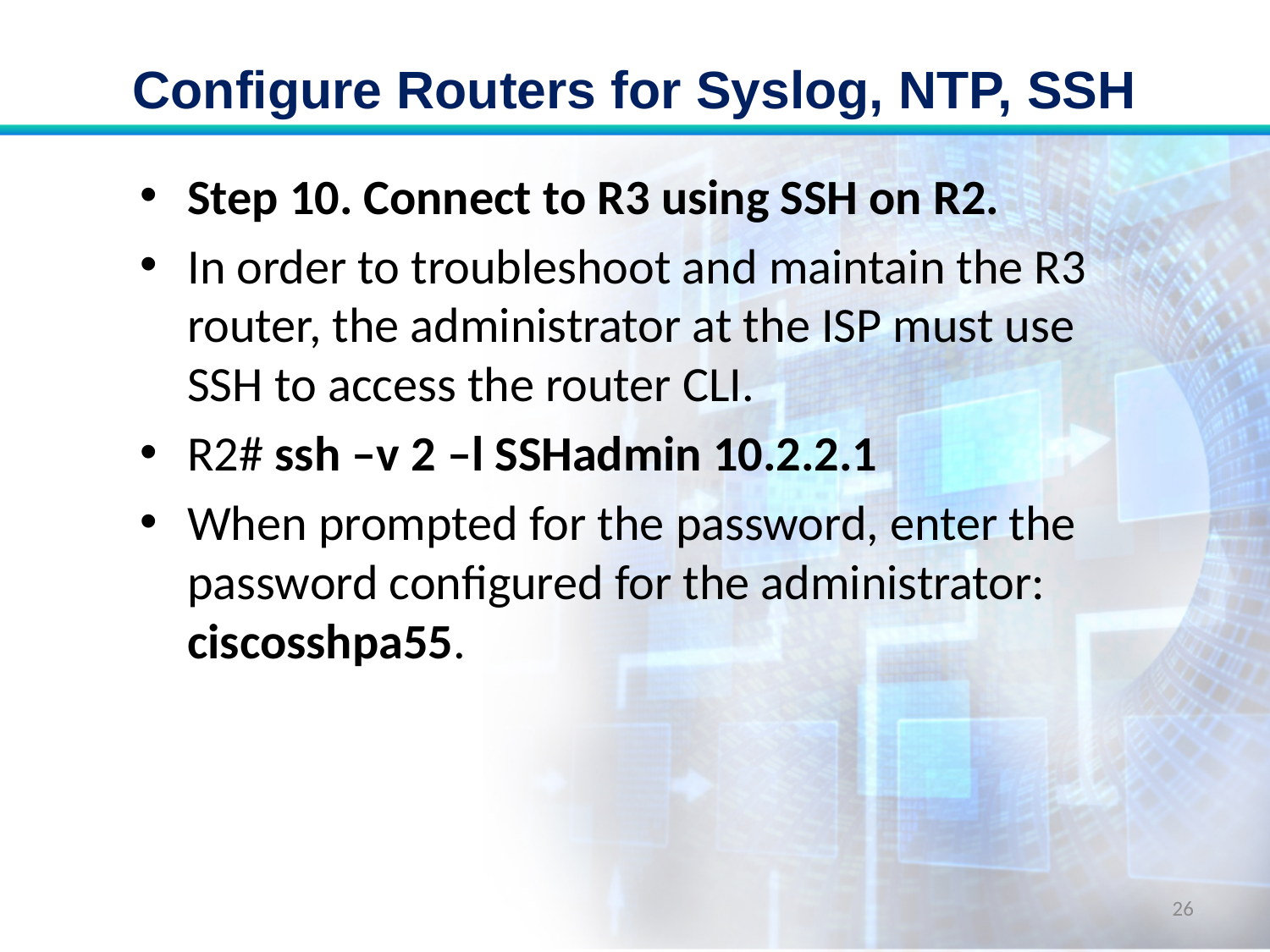

# Configure Routers for Syslog, NTP, SSH
Step 10. Connect to R3 using SSH on R2.
In order to troubleshoot and maintain the R3 router, the administrator at the ISP must use SSH to access the router CLI.
R2# ssh –v 2 –l SSHadmin 10.2.2.1
When prompted for the password, enter the password configured for the administrator: ciscosshpa55.
26